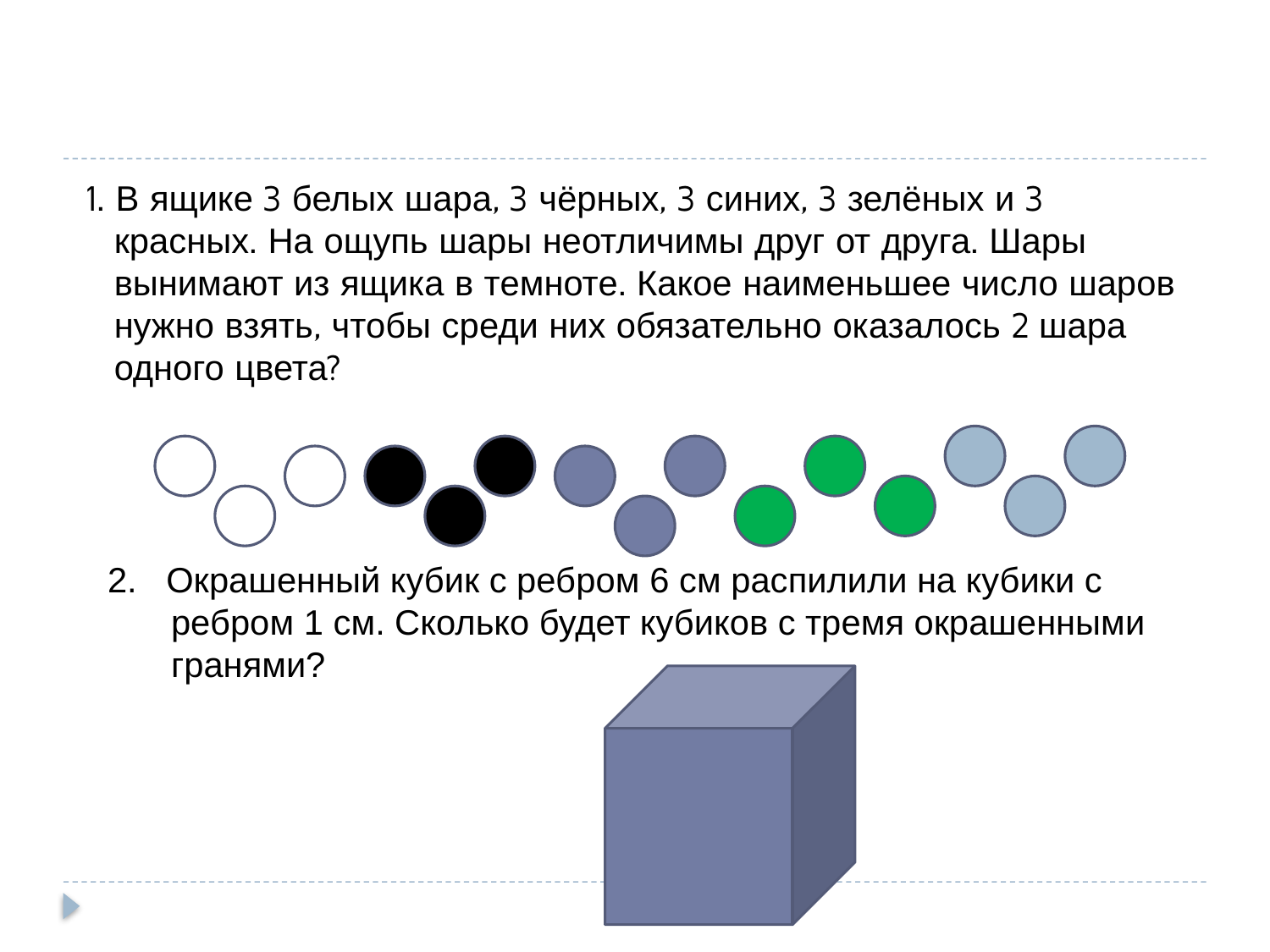

#
 1. В ящике 3 белых шара, 3 чёрных, 3 синих, 3 зелёных и 3    красных. На ощупь шары неотличимы друг от друга. Шары вынимают из ящика в темноте. Какое наименьшее число шаров нужно взять, чтобы среди них обязательно оказалось 2 шара одного цвета?

2.   Окрашенный кубик с ребром 6 см распилили на кубики с ребром 1 см. Сколько будет кубиков с тремя окрашенными гранями?